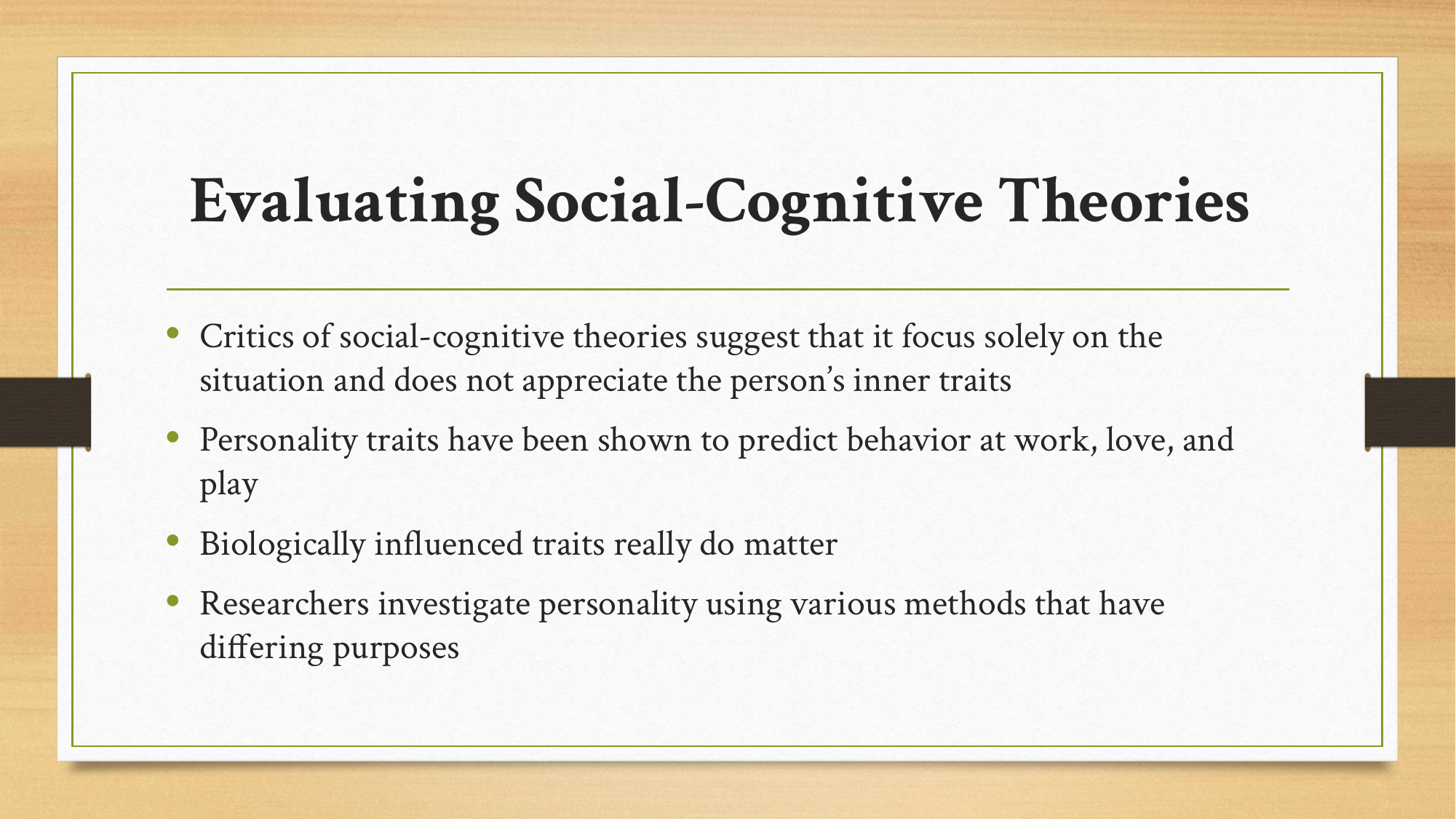

# Evaluating Social-Cognitive Theories
Critics of social-cognitive theories suggest that it focus solely on the situation and does not appreciate the person’s inner traits
Personality traits have been shown to predict behavior at work, love, and play
Biologically influenced traits really do matter
Researchers investigate personality using various methods that have differing purposes